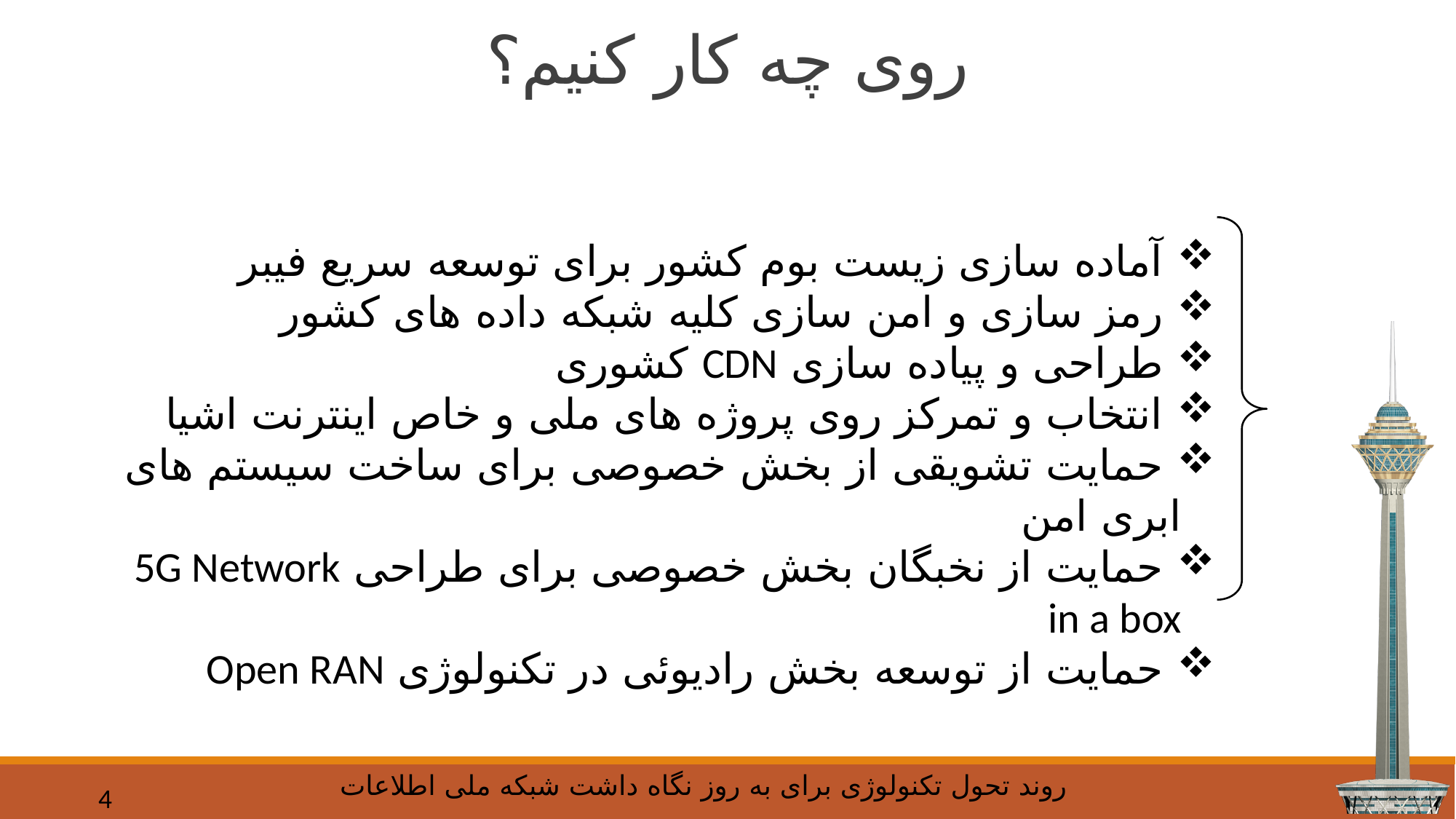

# روی چه کار کنیم؟

 	آماده سازی زیست بوم کشور برای توسعه سریع فیبر
 رمز سازی و امن سازی کلیه شبکه داده های کشور
 طراحی و پیاده سازی CDN کشوری
 انتخاب و تمرکز روی پروژه های ملی و خاص اینترنت اشیا
 حمایت تشویقی از بخش خصوصی برای ساخت سیستم های ابری امن
 حمایت از نخبگان بخش خصوصی برای طراحی 5G Network in a box
 حمایت از توسعه بخش رادیوئی در تکنولوژی Open RAN
4